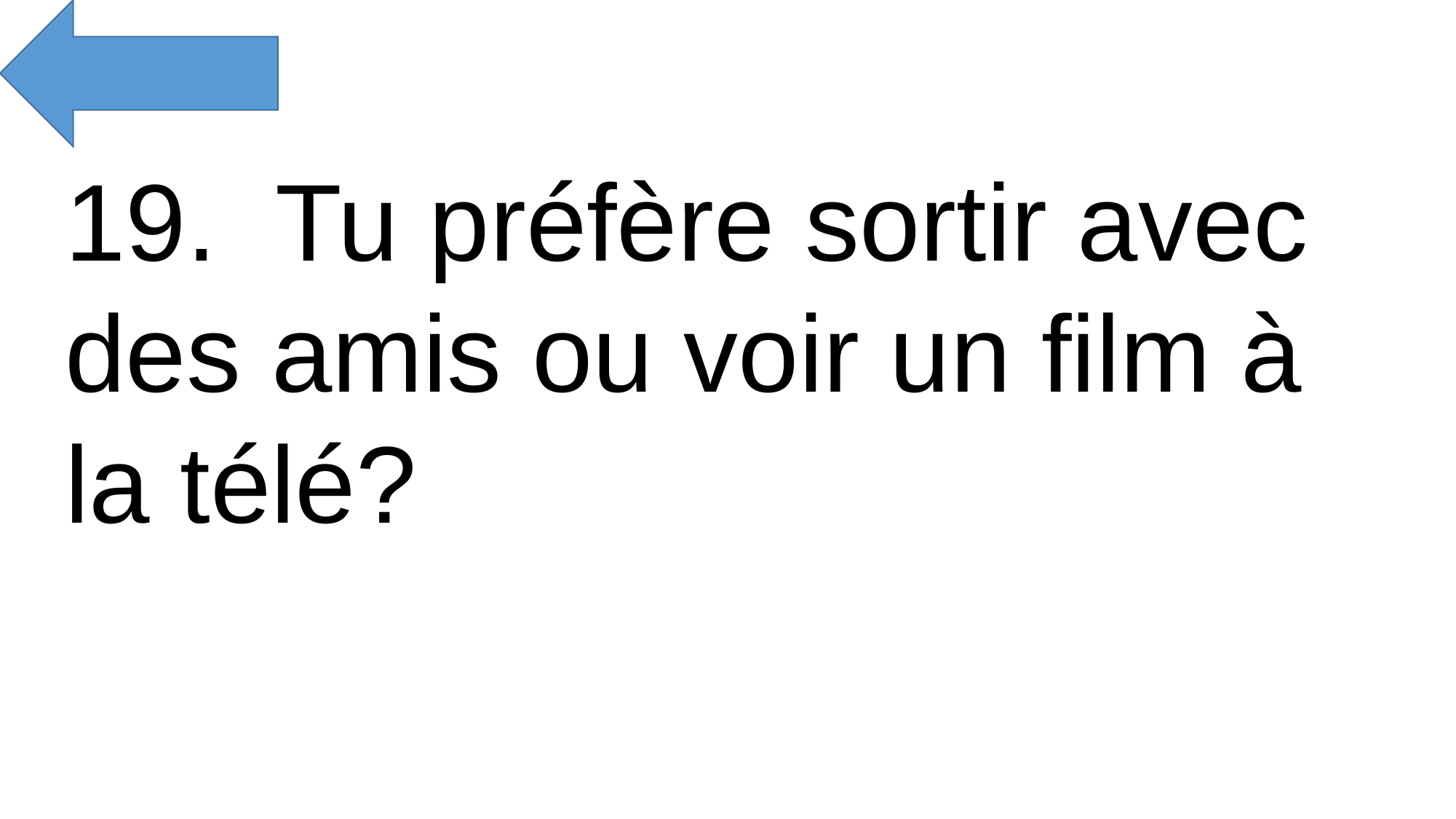

19.  Tu préfère sortir avec des amis ou voir un film à la télé?